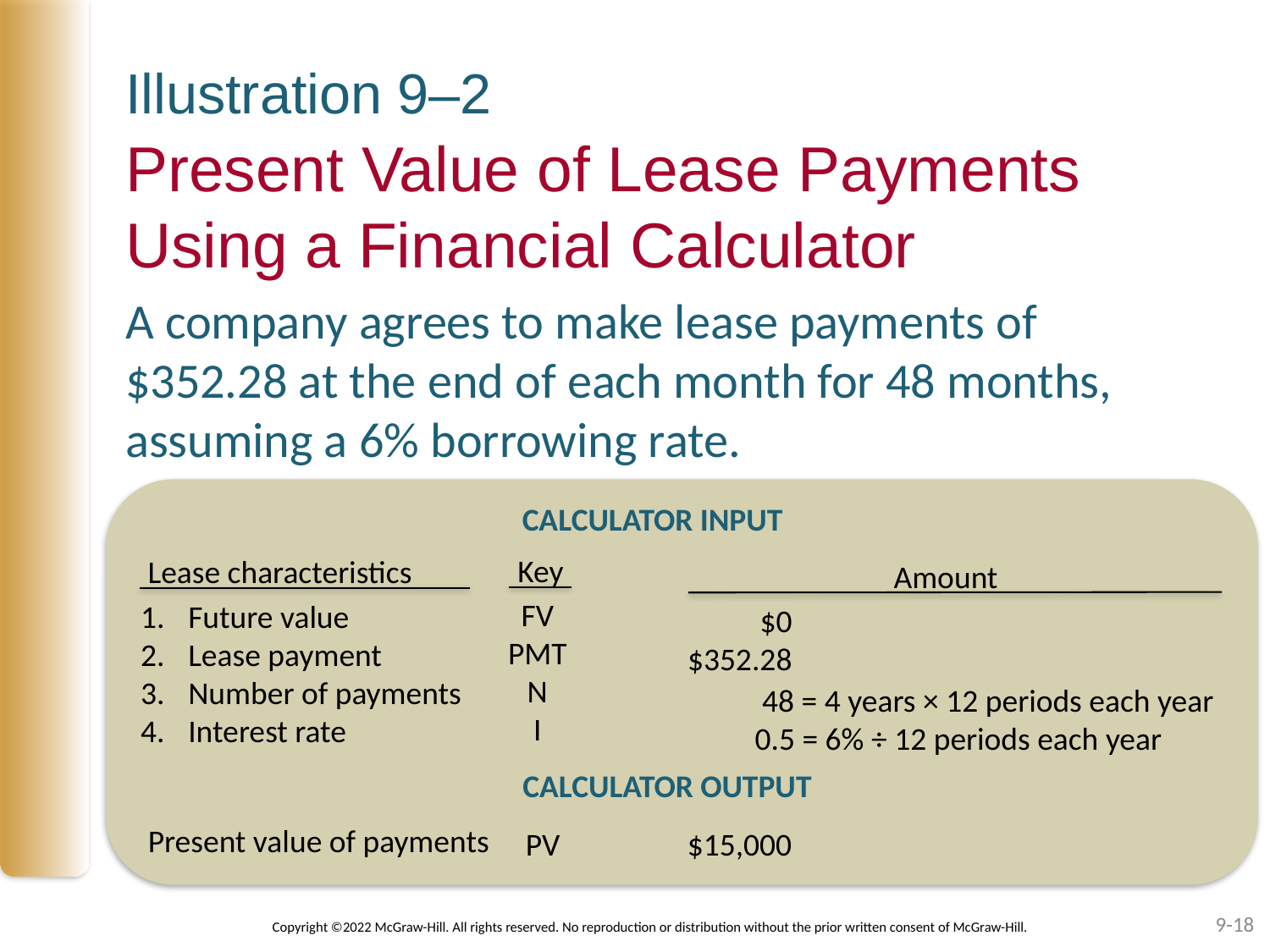

# Illustration 9–2  Present Value of Lease Payments Using a Financial Calculator
A company agrees to make lease payments of $352.28 at the end of each month for 48 months, assuming a 6% borrowing rate.

CALCULATOR INPUT
Key
Lease characteristics
Amount
FV
PMT
N
I
Future value
Lease payment
Number of payments
Interest rate

$0
$352.28
 48 = 4 years × 12 periods each year
0.5 = 6% ÷ 12 periods each year
CALCULATOR OUTPUT
Present value of payments
PV
$15,000
9-18
Copyright ©2022 McGraw-Hill. All rights reserved. No reproduction or distribution without the prior written consent of McGraw-Hill.